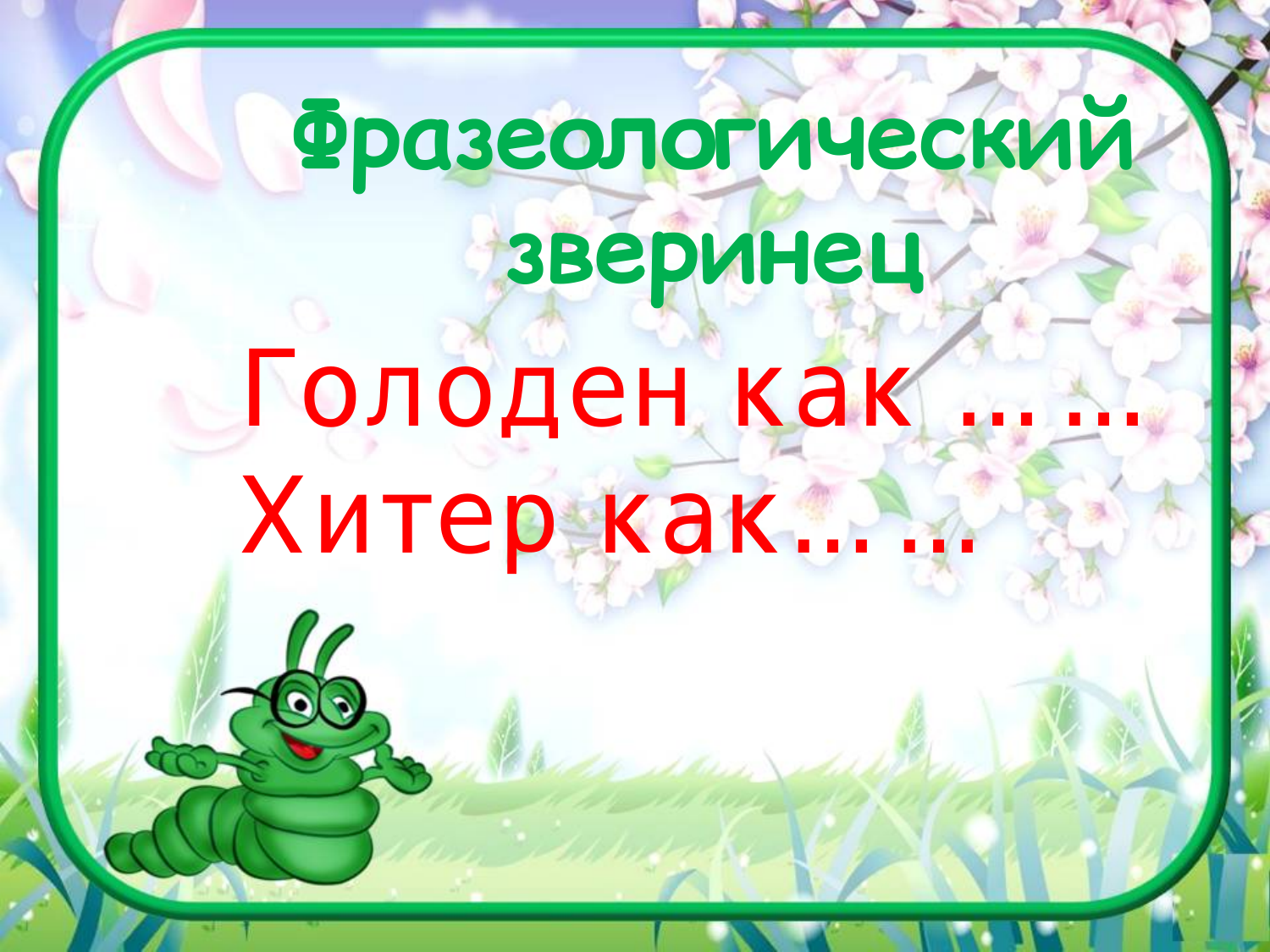

Фразеологический зверинец
Голоден как ……
Хитер как……